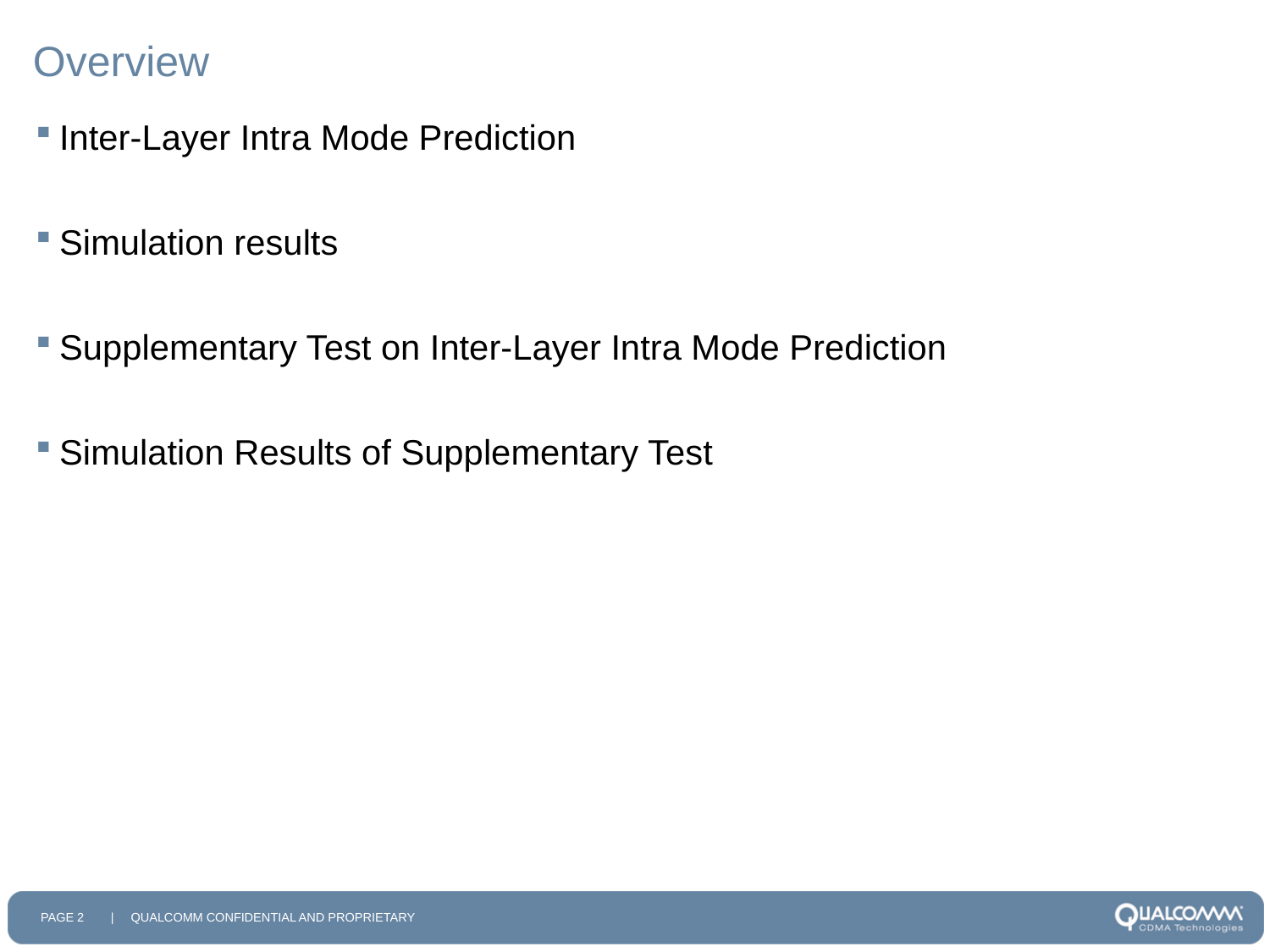

# Overview
Inter-Layer Intra Mode Prediction

Simulation results

Supplementary Test on Inter-Layer Intra Mode Prediction

Simulation Results of Supplementary Test